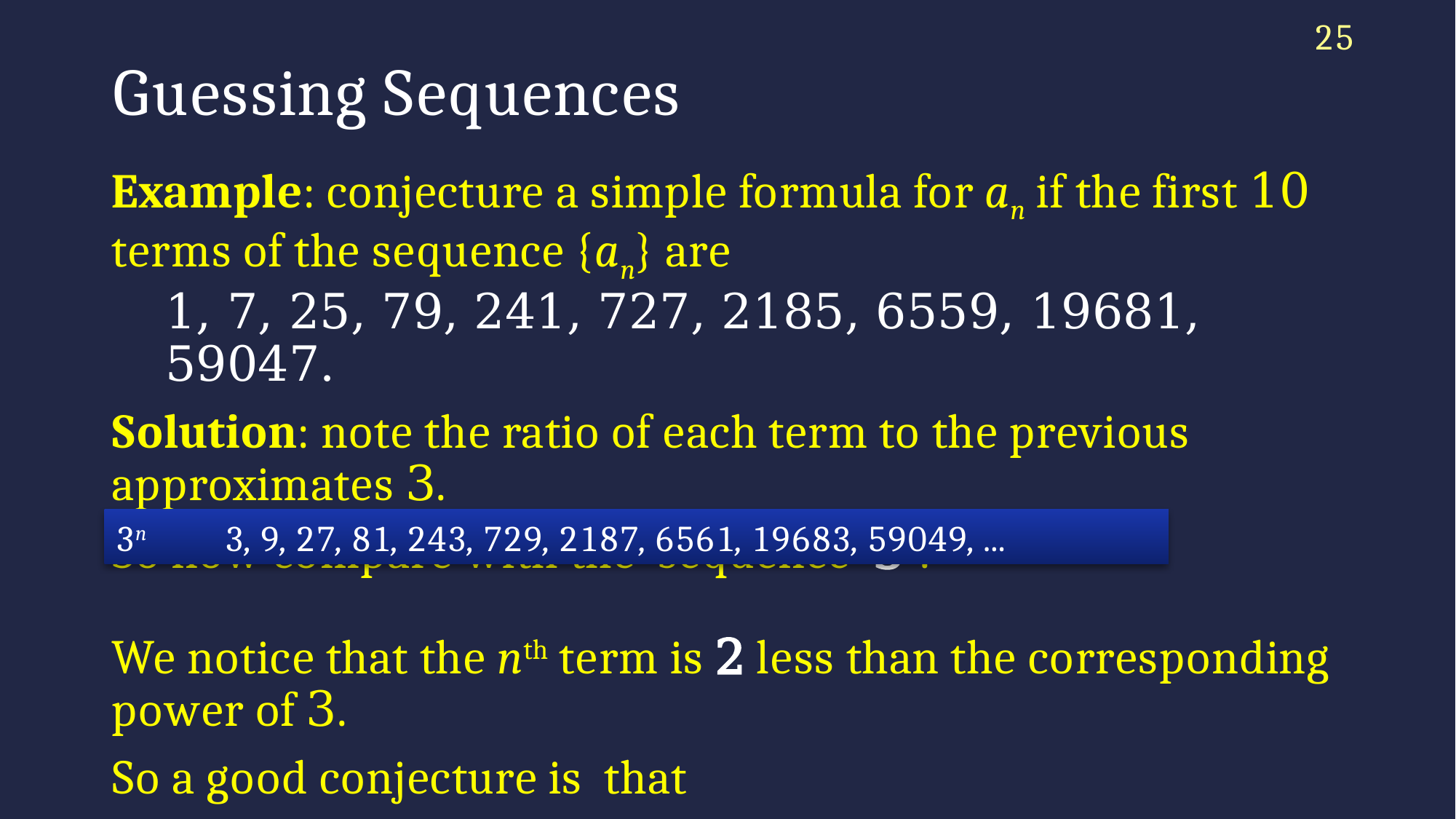

25
# Guessing Sequences
Example: conjecture a simple formula for an if the first 10 terms of the sequence {an} are
1, 7, 25, 79, 241, 727, 2185, 6559, 19681, 59047.
Solution: note the ratio of each term to the previous approximates 3.
So now compare with the  sequence  3n.

We notice that the nth term is 2 less than the corresponding power of 3.
So a good conjecture is  that
		 an = 3n  − 2
3n 	3, 9, 27, 81, 243, 729, 2187, 6561, 19683, 59049, ...